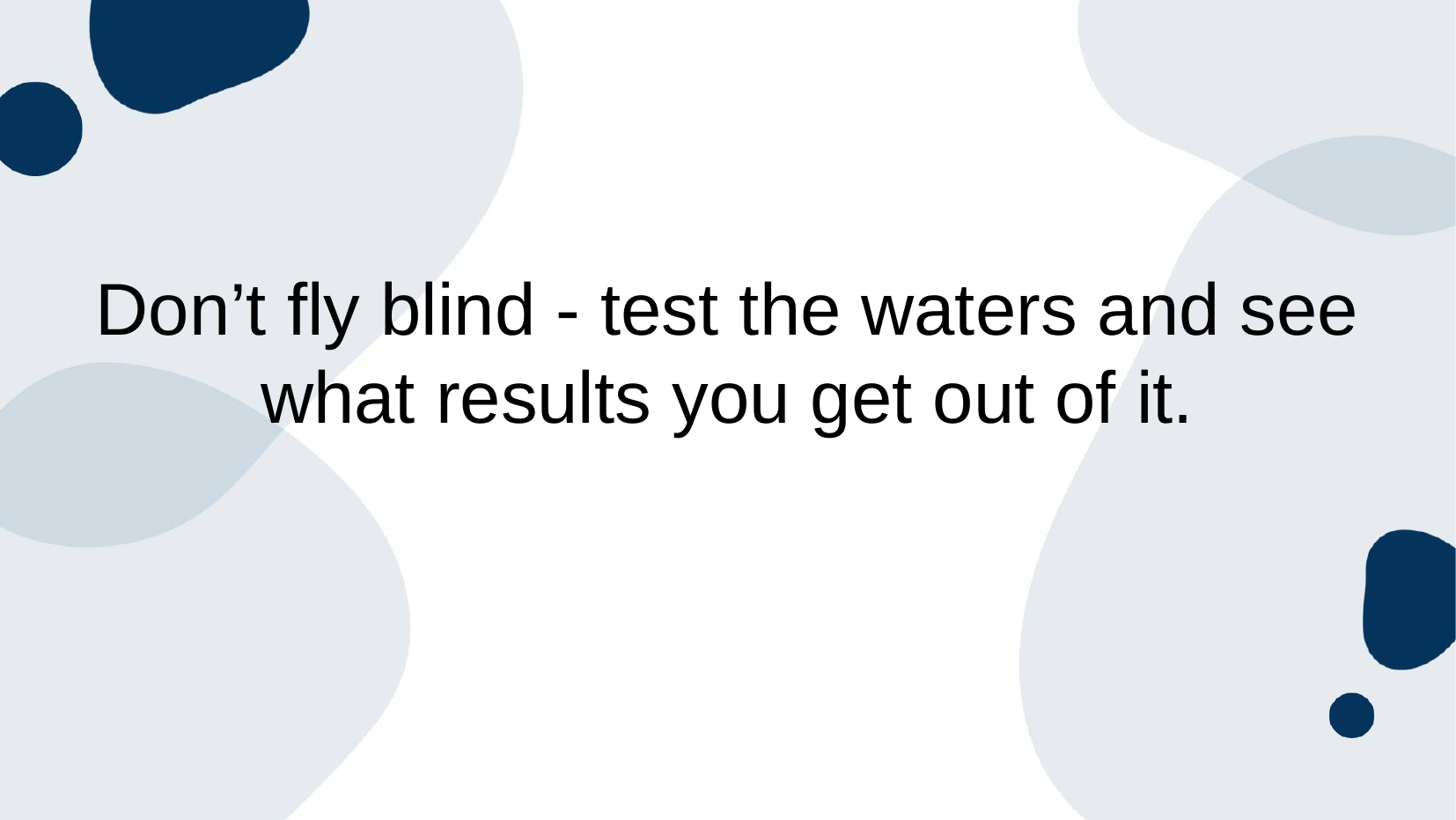

# Don’t fly blind - test the waters and see what results you get out of it.